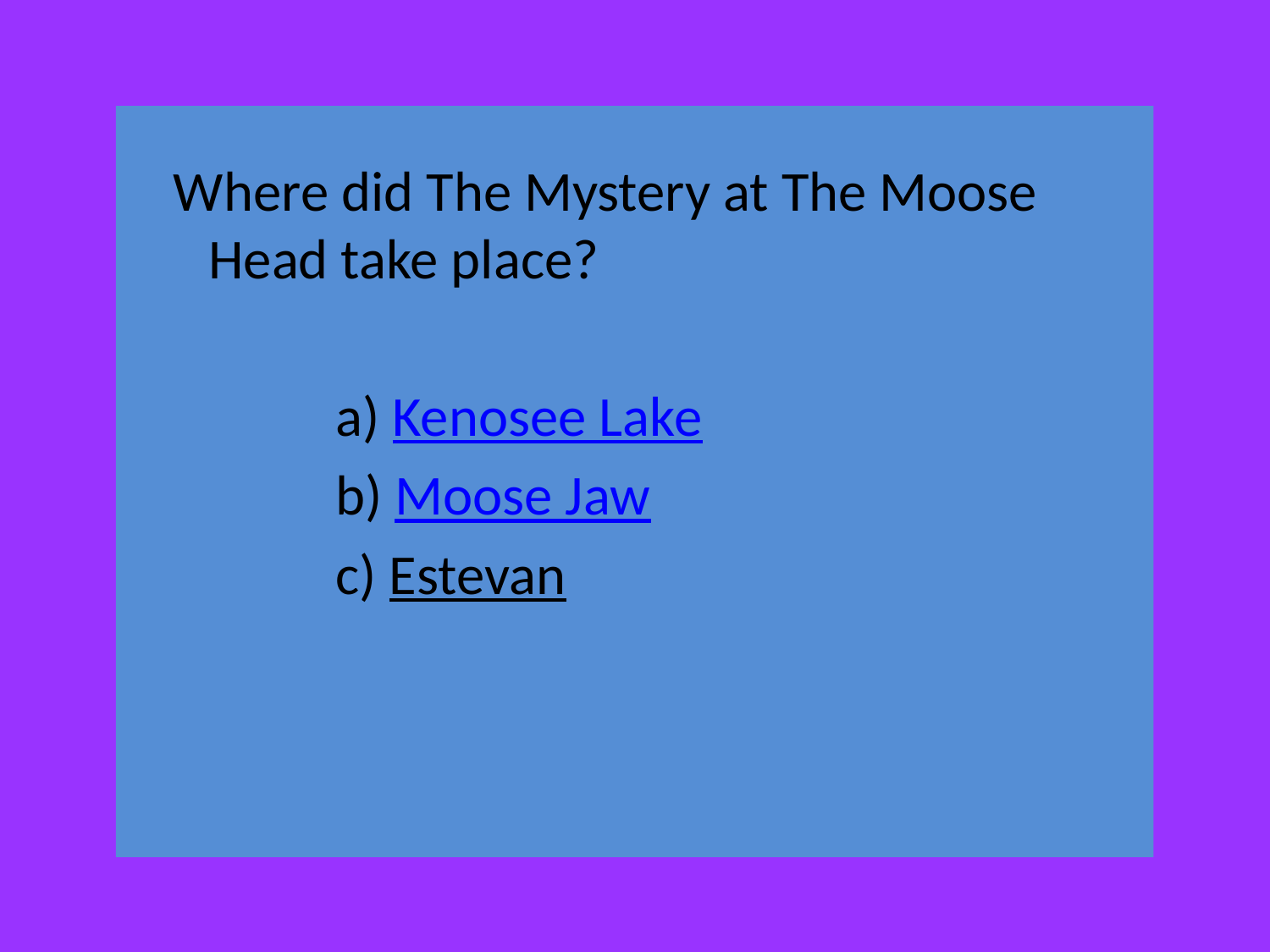

Where did The Mystery at The Moose Head take place?

		a) Kenosee Lake
		b) Moose Jaw
		c) Estevan